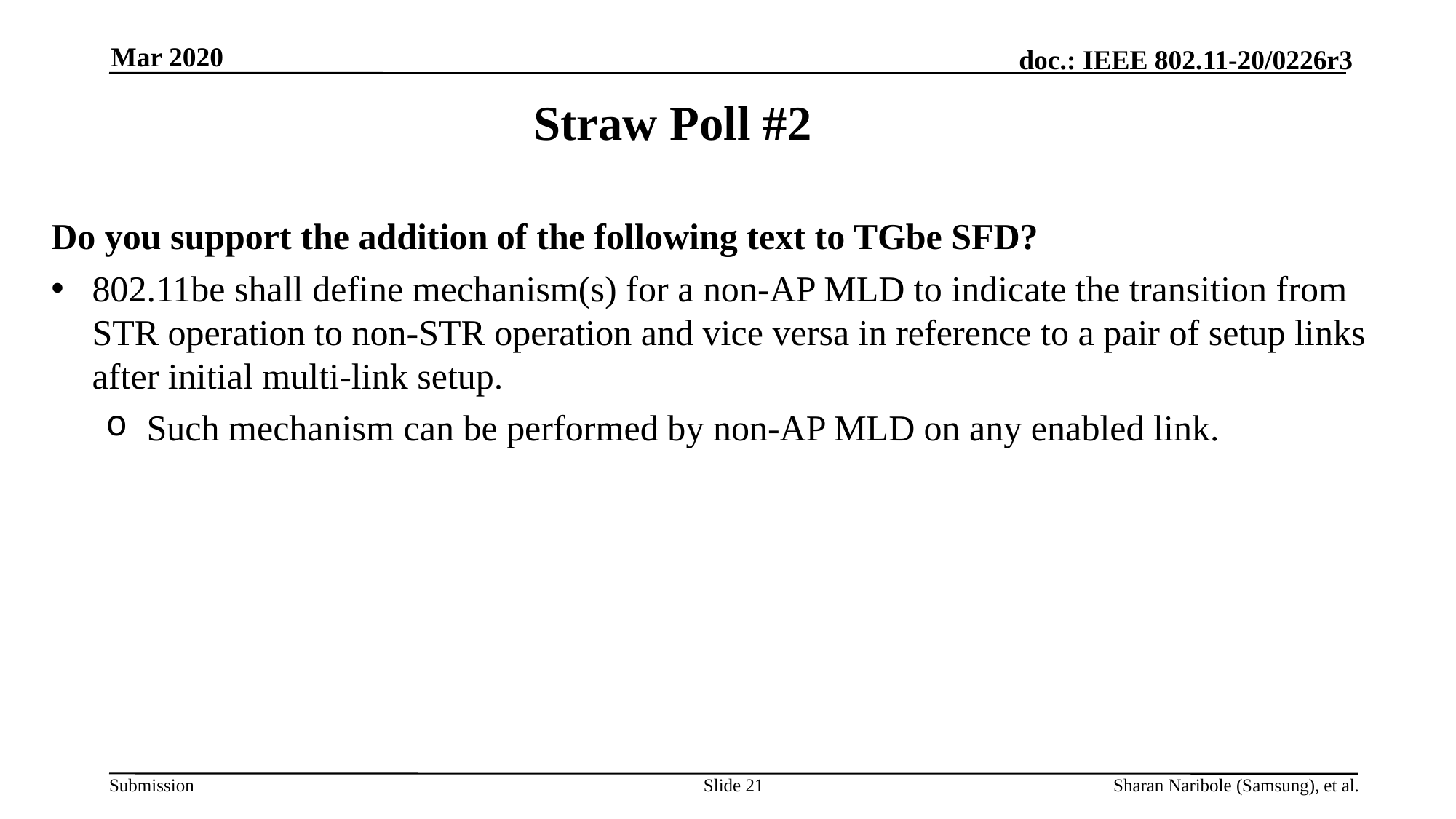

Mar 2020
# Straw Poll #2
Do you support the addition of the following text to TGbe SFD?
802.11be shall define mechanism(s) for a non-AP MLD to indicate the transition from STR operation to non-STR operation and vice versa in reference to a pair of setup links after initial multi-link setup.
Such mechanism can be performed by non-AP MLD on any enabled link.

Slide 21
Sharan Naribole (Samsung), et al.